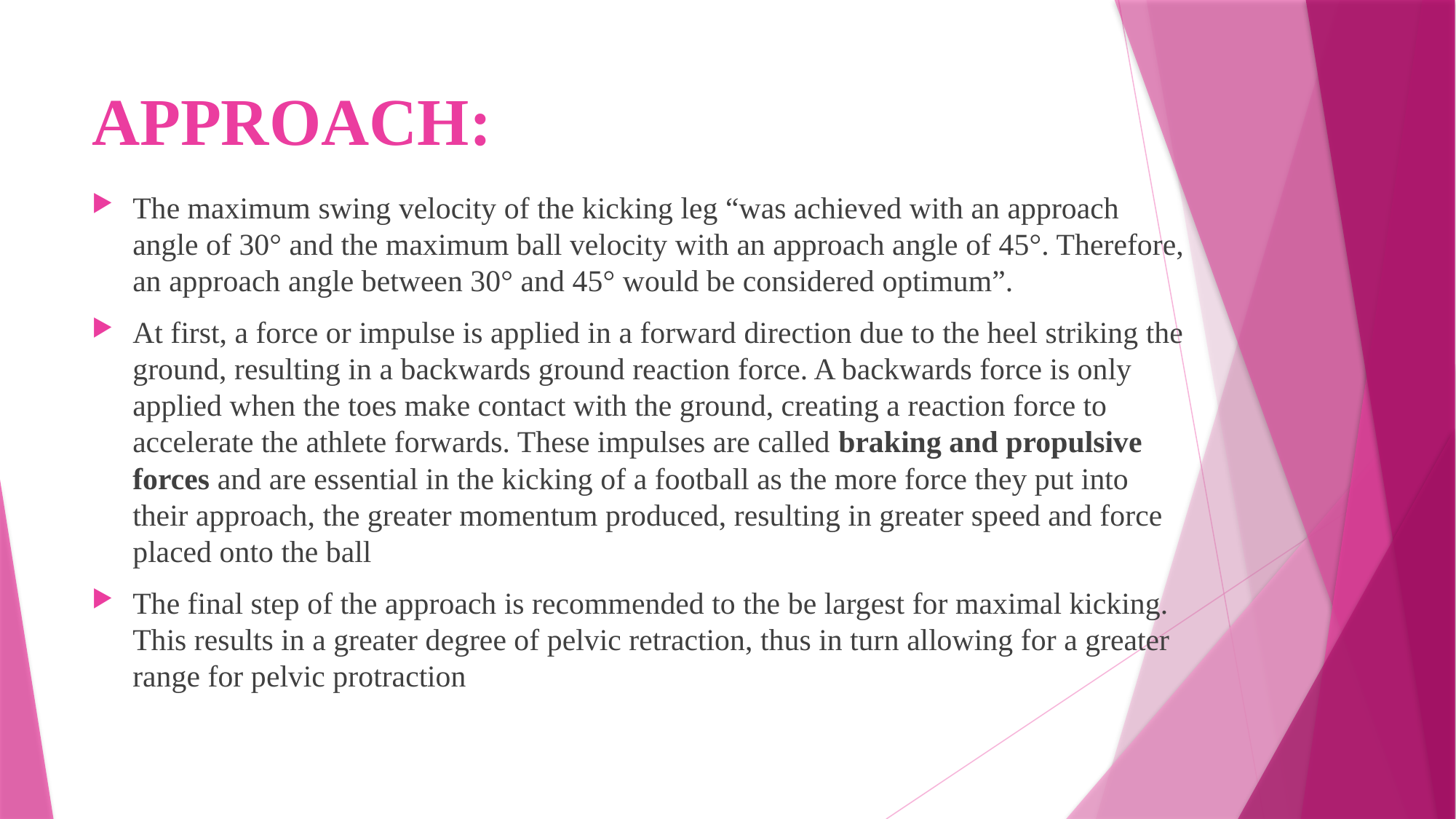

# APPROACH:
The maximum swing velocity of the kicking leg “was achieved with an approach angle of 30° and the maximum ball velocity with an approach angle of 45°. Therefore, an approach angle between 30° and 45° would be considered optimum”.
At first, a force or impulse is applied in a forward direction due to the heel striking the ground, resulting in a backwards ground reaction force. A backwards force is only applied when the toes make contact with the ground, creating a reaction force to accelerate the athlete forwards. These impulses are called braking and propulsive forces and are essential in the kicking of a football as the more force they put into their approach, the greater momentum produced, resulting in greater speed and force placed onto the ball
The final step of the approach is recommended to the be largest for maximal kicking. This results in a greater degree of pelvic retraction, thus in turn allowing for a greater range for pelvic protraction